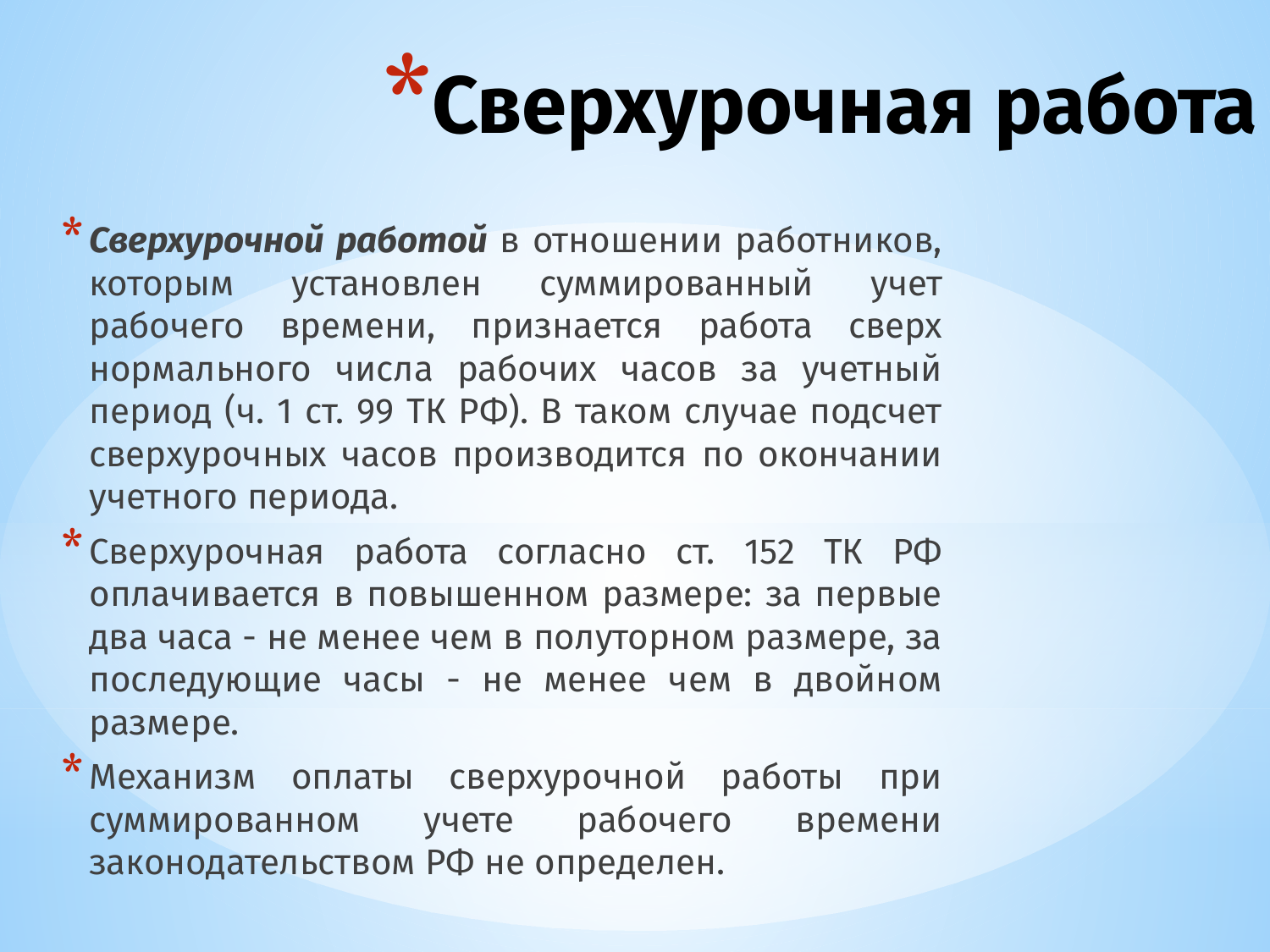

# Сверхурочная работа

Сверхурочной работой в отношении работников, которым установлен суммированный учет рабочего времени, признается работа сверх нормального числа рабочих часов за учетный период (ч. 1 ст. 99 ТК РФ). В таком случае подсчет сверхурочных часов производится по окончании учетного периода.
Сверхурочная работа согласно ст. 152 ТК РФ оплачивается в повышенном размере: за первые два часа - не менее чем в полуторном размере, за последующие часы - не менее чем в двойном размере.
Механизм оплаты сверхурочной работы при суммированном учете рабочего времени законодательством РФ не определен.